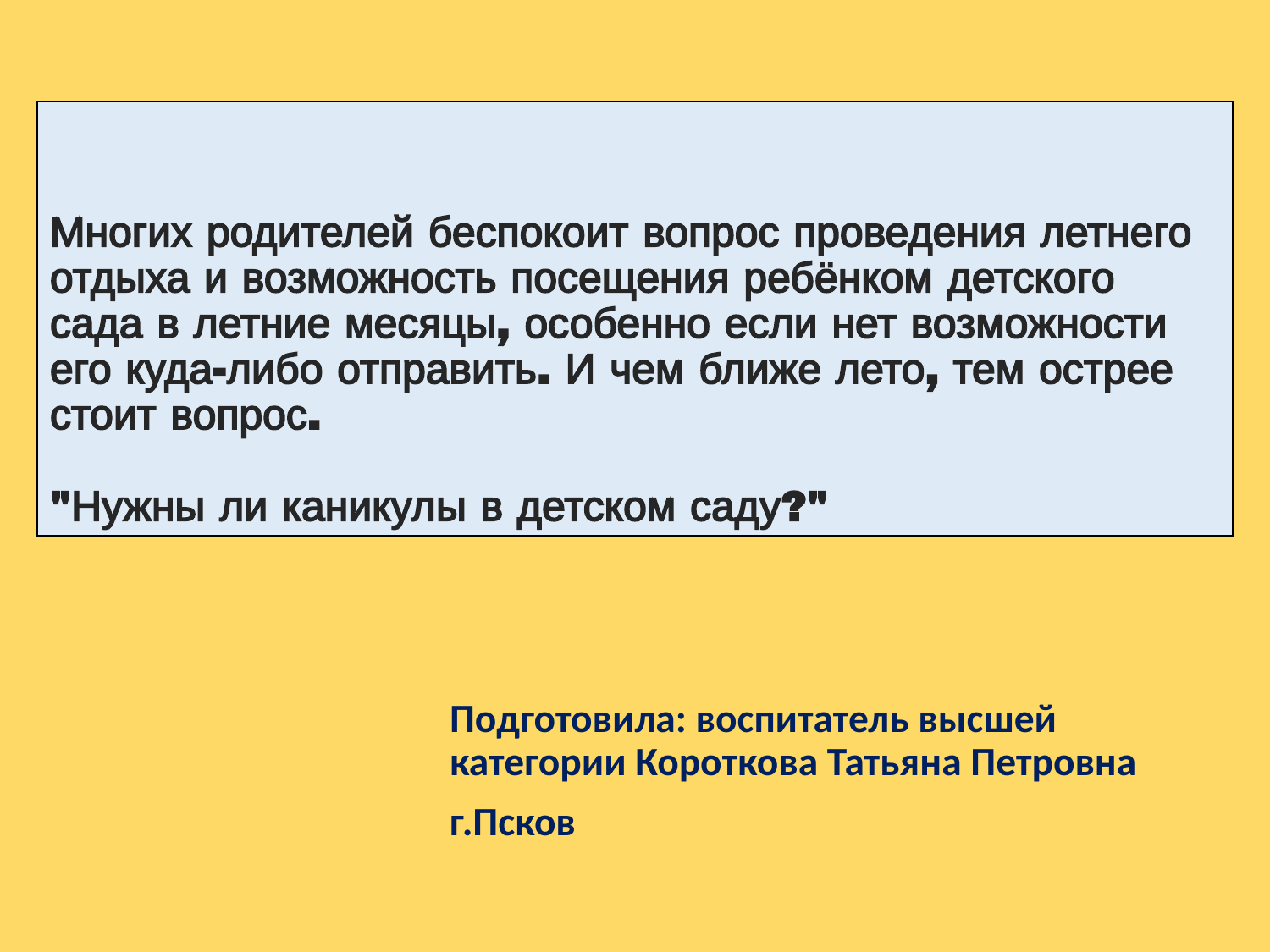

# Многих родителей беспокоит вопрос проведения летнего отдыха и возможность посещения ребёнком детского сада в летние месяцы, особенно если нет возможности его куда-либо отправить. И чем ближе лето, тем острее стоит вопрос. "Нужны ли каникулы в детском саду?"
Подготовила: воспитатель высшей категории Короткова Татьяна Петровна
г.Псков